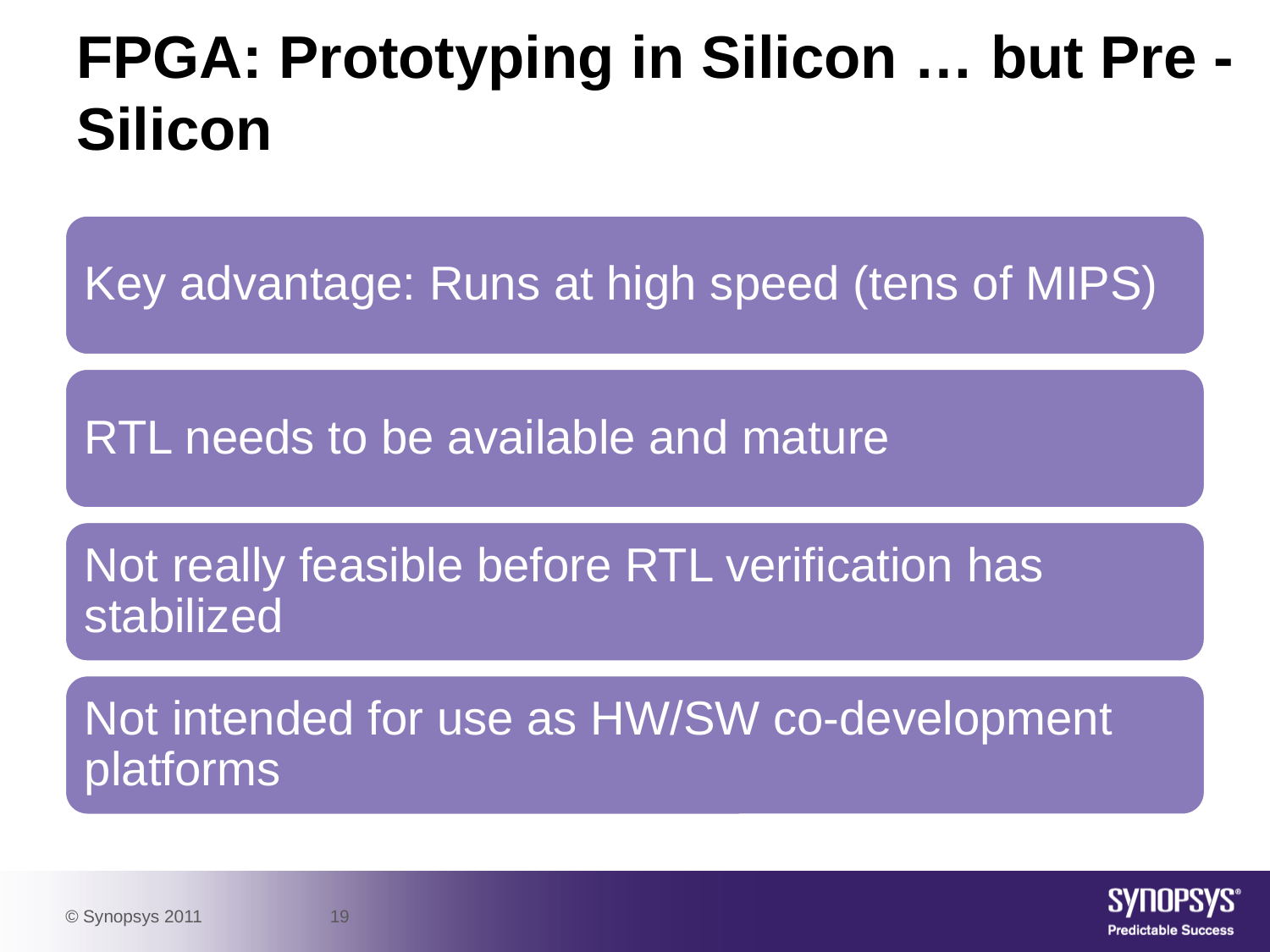

# FPGA: Prototyping in Silicon … but Pre - Silicon
Key advantage: Runs at high speed (tens of MIPS)
RTL needs to be available and mature
Not really feasible before RTL verification has stabilized
Not intended for use as HW/SW co-development platforms